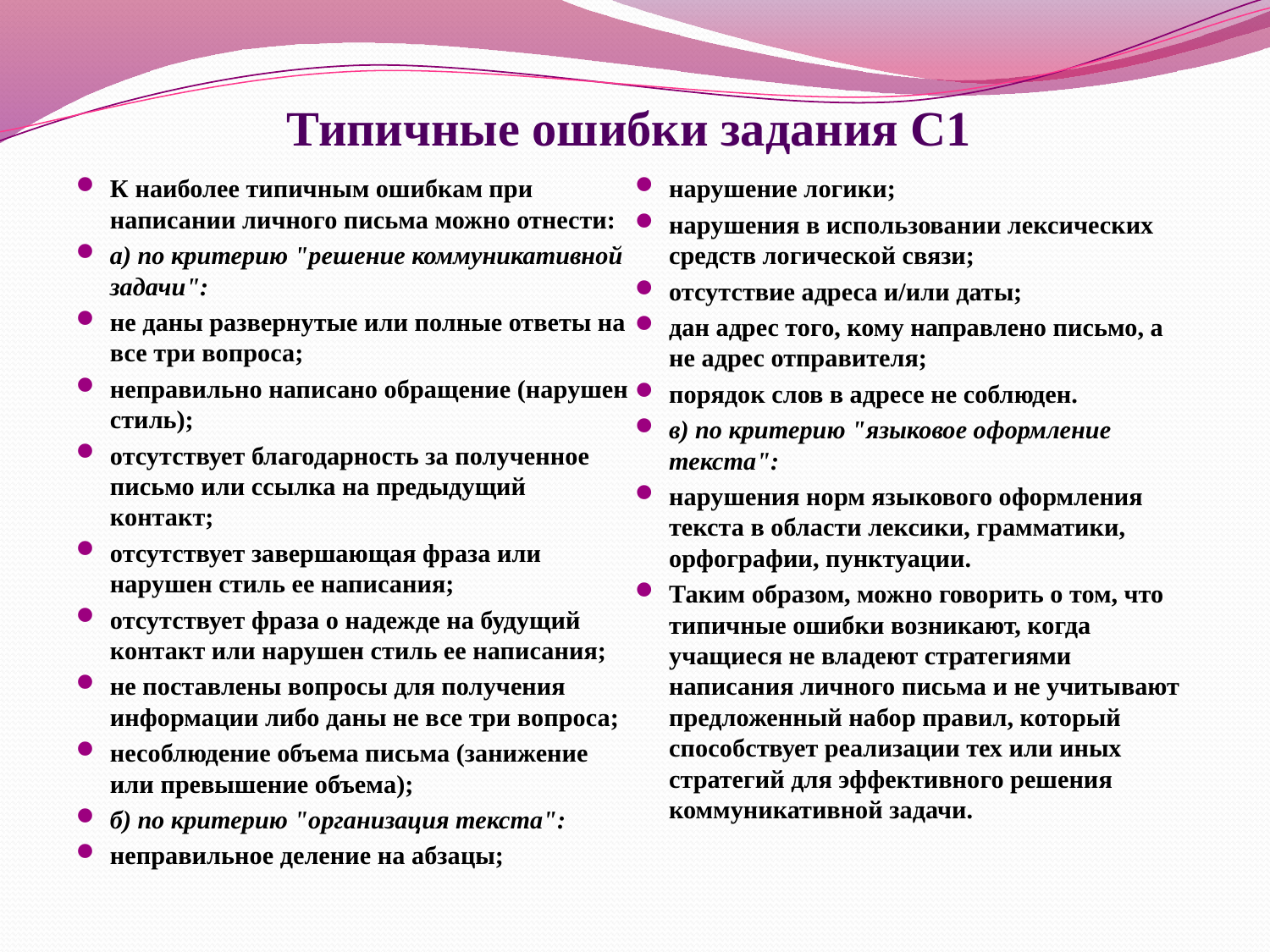

# Типичные ошибки задания С1
К наиболее типичным ошибкам при написании личного письма можно отнести:
а) по критерию "решение коммуникативной задачи":
не даны развернутые или полные ответы на все три вопроса;
неправильно написано обращение (нарушен стиль);
отсутствует благодарность за полученное письмо или ссылка на предыдущий контакт;
отсутствует завершающая фраза или нарушен стиль ее написания;
отсутствует фраза о надежде на будущий контакт или нарушен стиль ее написания;
не поставлены вопросы для получения информации либо даны не все три вопроса;
несоблюдение объема письма (занижение или превышение объема);
б) по критерию "организация текста":
неправильное деление на абзацы;
нарушение логики;
нарушения в использовании лексических средств логической связи;
отсутствие адреса и/или даты;
дан адрес того, кому направлено письмо, а не адрес отправителя;
порядок слов в адресе не соблюден.
в) по критерию "языковое оформление текста":
нарушения норм языкового оформления текста в области лексики, грамматики, орфографии, пунктуации.
Таким образом, можно говорить о том, что типичные ошибки возникают, когда учащиеся не владеют стратегиями написания личного письма и не учитывают предложенный набор правил, который способствует реализации тех или иных стратегий для эффективного решения коммуникативной задачи.